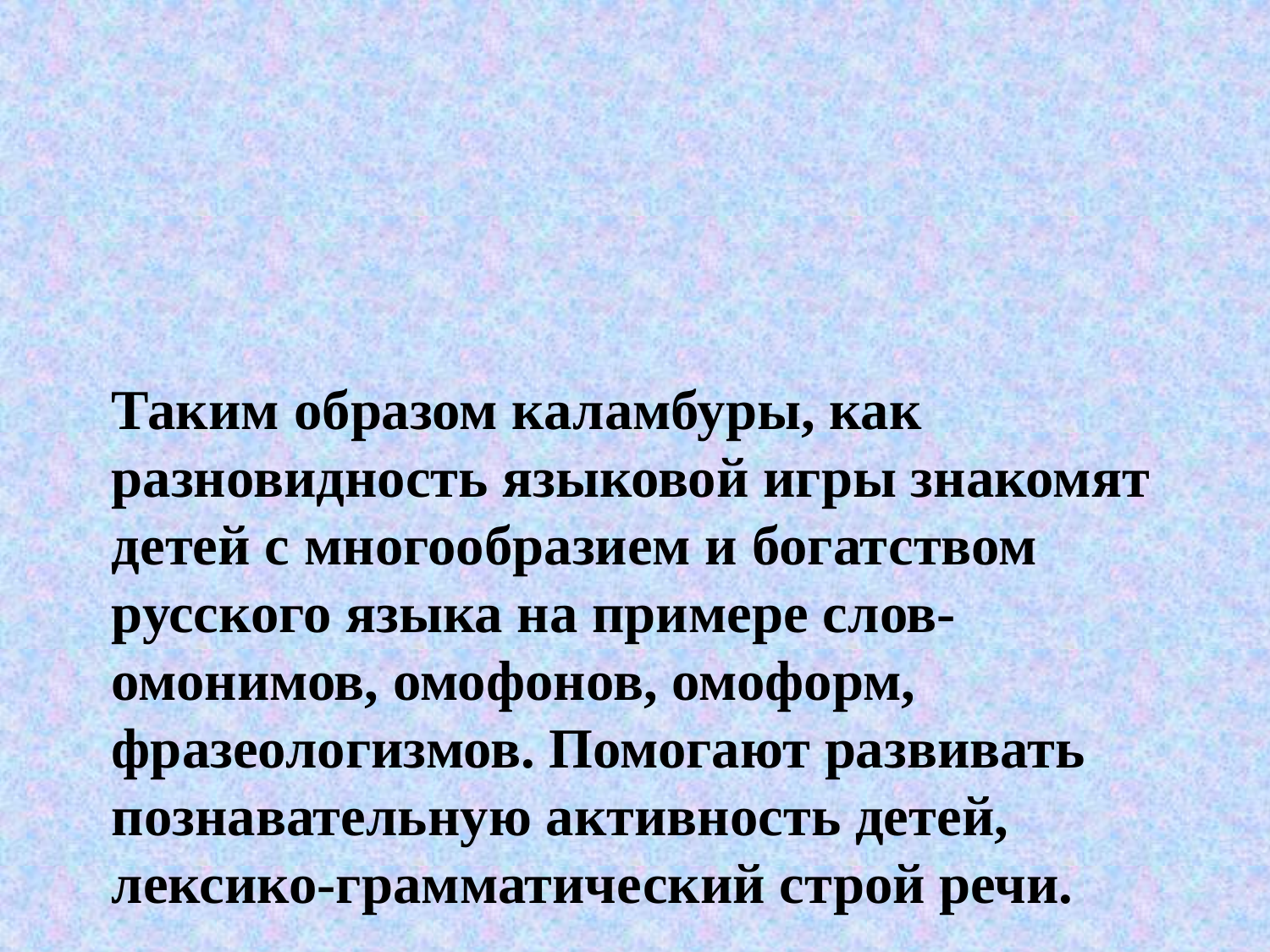

#

Таким образом каламбуры, как разновидность языковой игры знакомят детей с многообразием и богатством русского языка на примере слов- омонимов, омофонов, омоформ, фразеологизмов. Помогают развивать познавательную активность детей, лексико-грамматический строй речи.